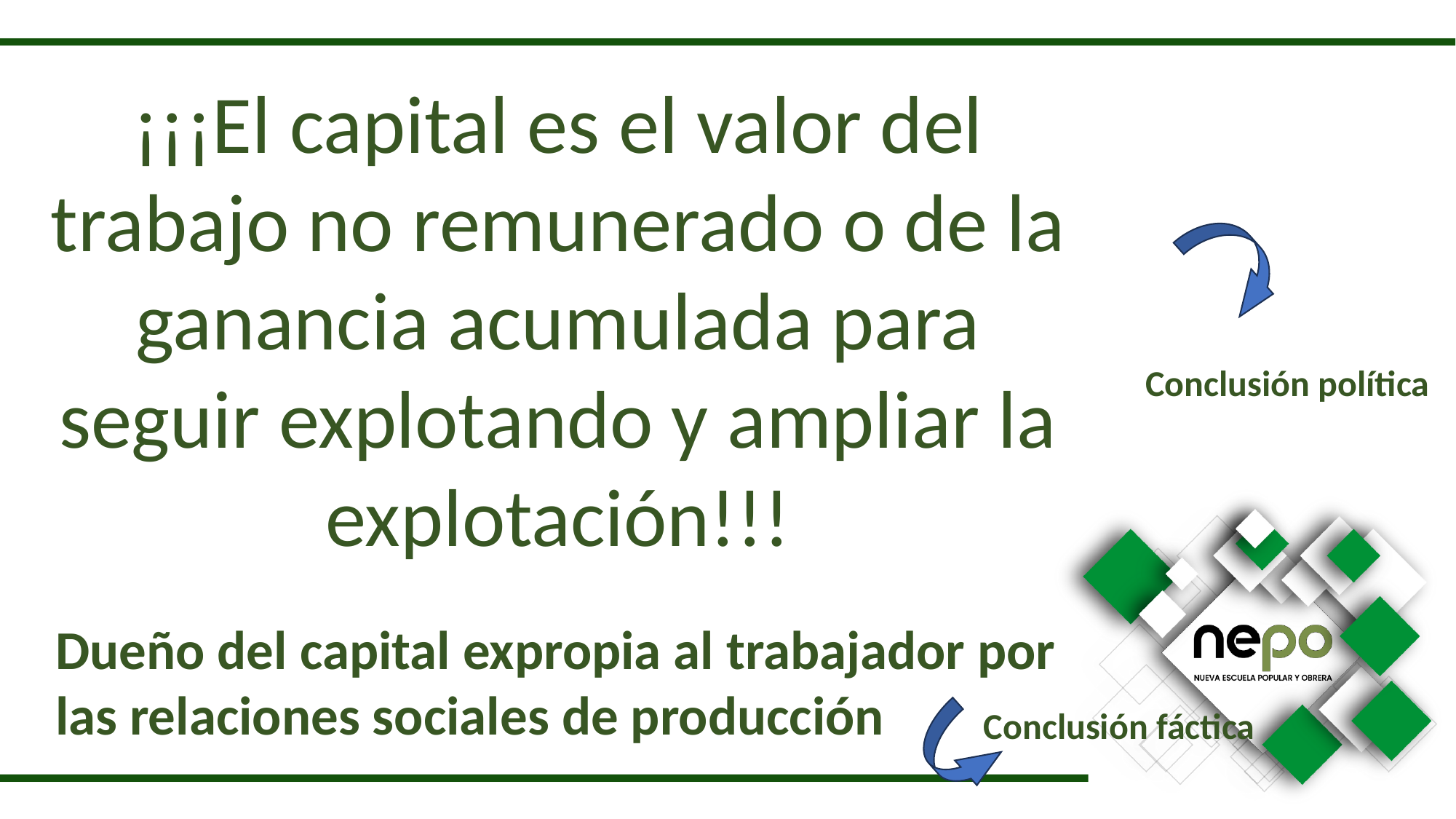

¡¡¡El capital es el valor del trabajo no remunerado o de la ganancia acumulada para seguir explotando y ampliar la explotación!!!

Conclusión política
Dueño del capital expropia al trabajador por las relaciones sociales de producción
Conclusión fáctica